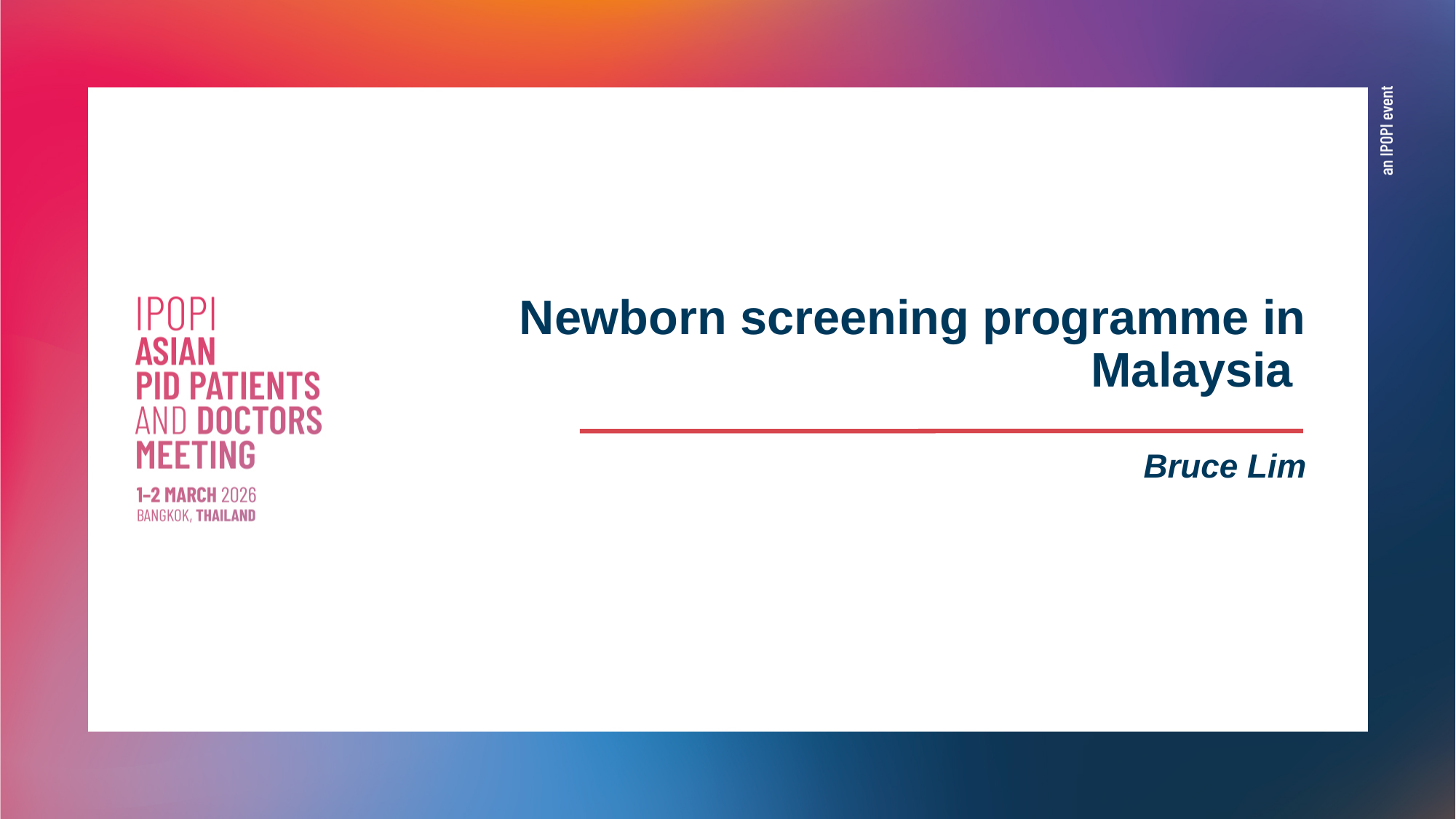

# Newborn screening programme in Malaysia
Bruce Lim